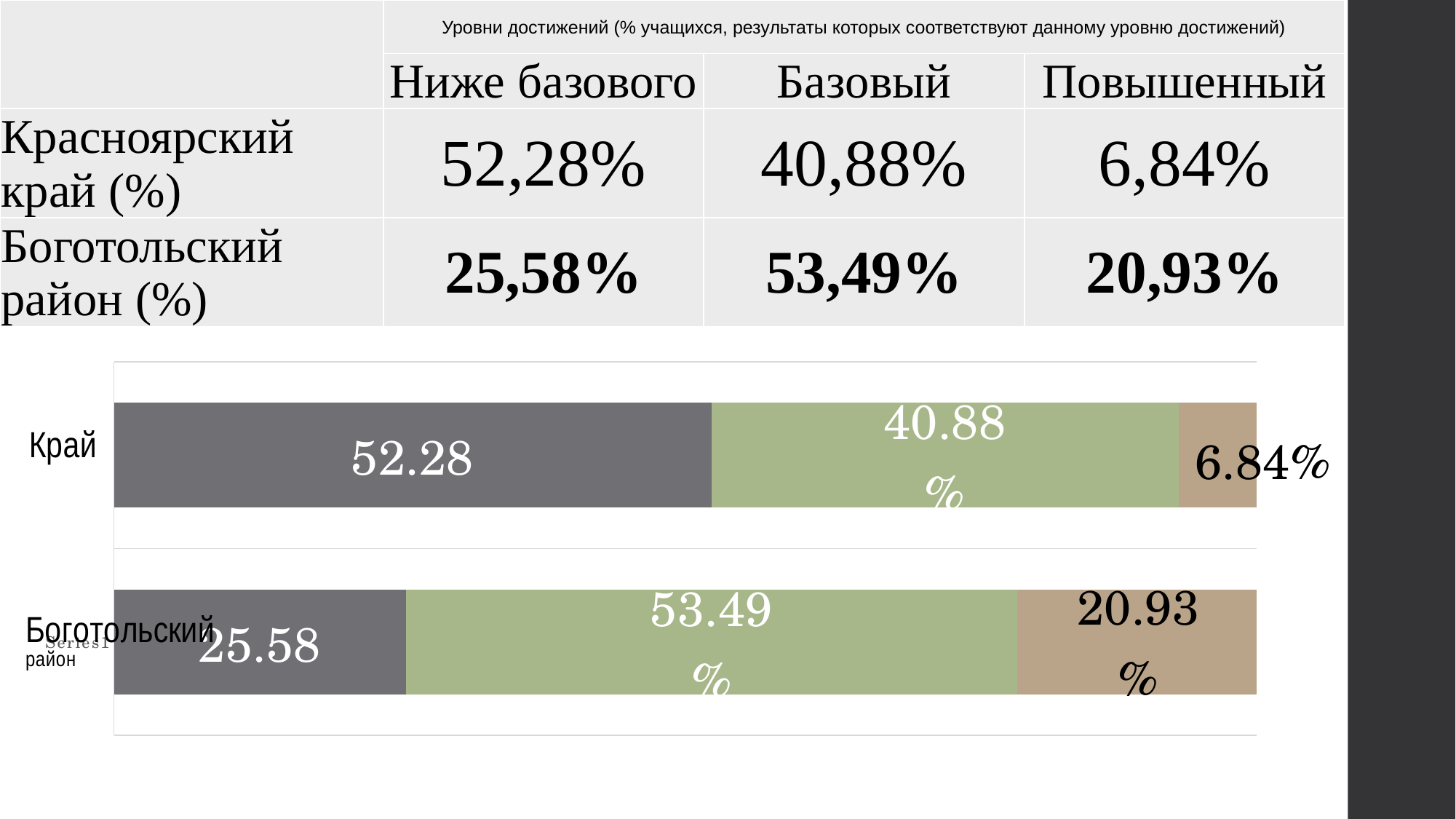

|  | Уровни достижений (% учащихся, результаты которых соответствуют данному уровню достижений) |  |  |
| --- | --- | --- | --- |
|  | Ниже базового | Базовый | Повышенный |
| Красноярский край (%) | 52,28% | 40,88% | 6,84% |
| Боготольский район (%) | 25,58% | 53,49% | 20,93% |

### Chart

| Category | Ниже базового | Базовый | Повышенный |
|---|---|---|---|
|  | -0.255813953488372 | 0.5348837209302325 | 0.20930232558139536 |
|  | -0.5228 | 0.4088 | 0.0684 |